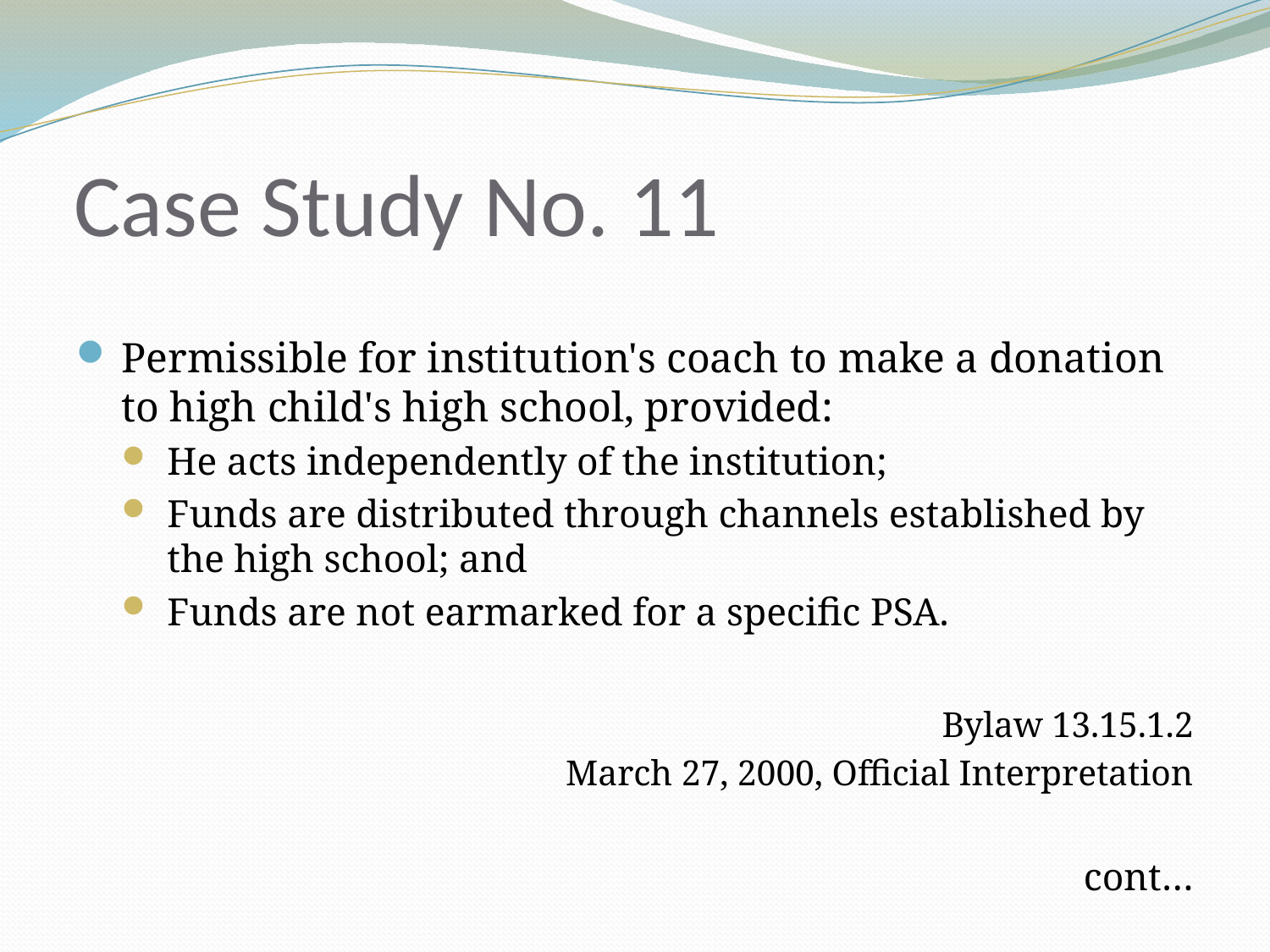

# Case Study No. 11

Permissible for institution's coach to make a donation to high child's high school, provided:
He acts independently of the institution;
Funds are distributed through channels established by the high school; and
Funds are not earmarked for a specific PSA.

Bylaw 13.15.1.2
March 27, 2000, Official Interpretation

cont…